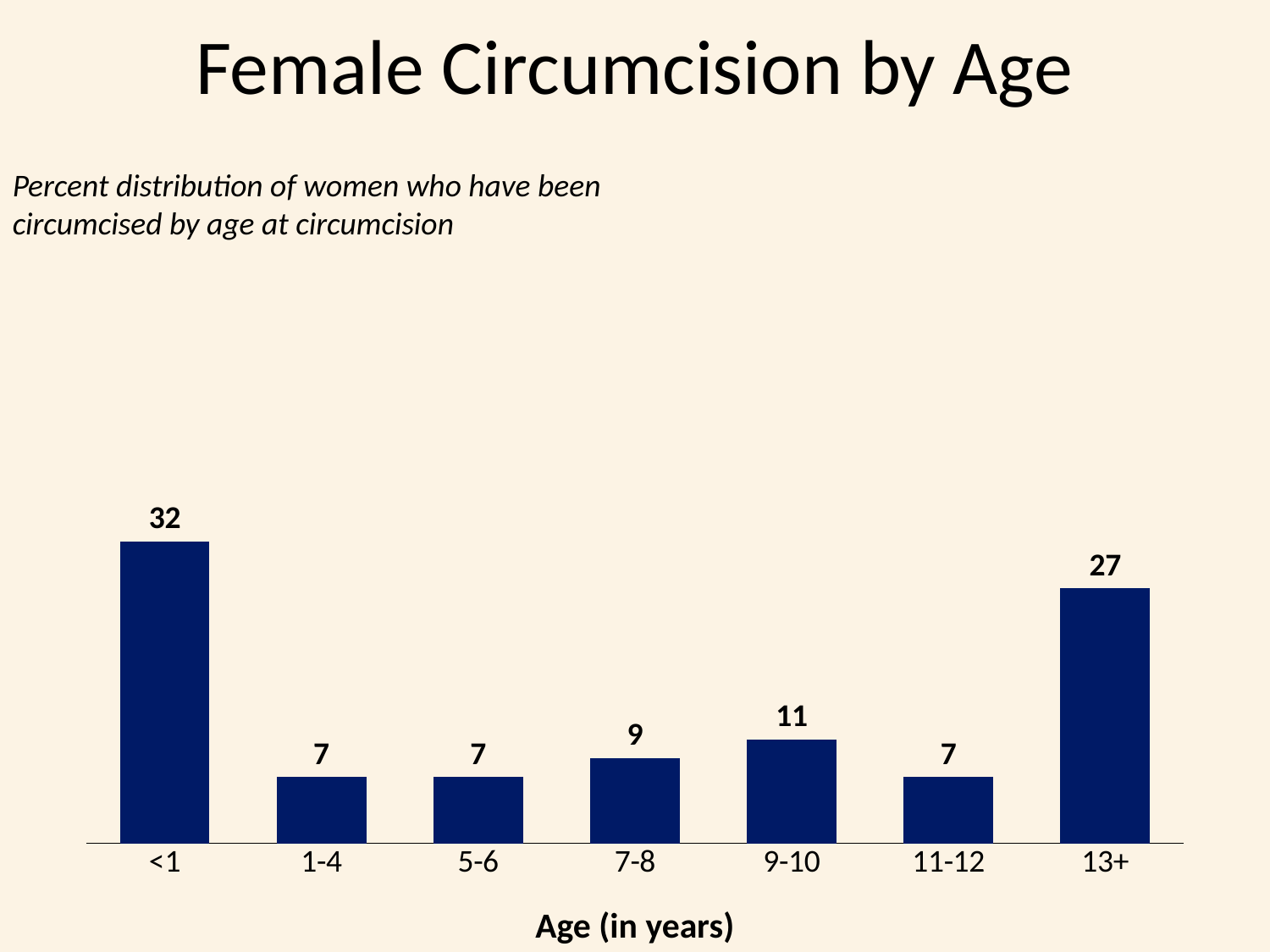

# Female Circumcision by Age
Percent distribution of women who have been circumcised by age at circumcision

### Chart

| Category | Series 1 |
|---|---|
| <1 | 32.0 |
| 1-4 | 7.0 |
| 5-6 | 7.0 |
| 7-8 | 9.0 |
| 9-10 | 11.0 |
| 11-12 | 7.0 |
| 13+ | 27.0 |
Age (in years)